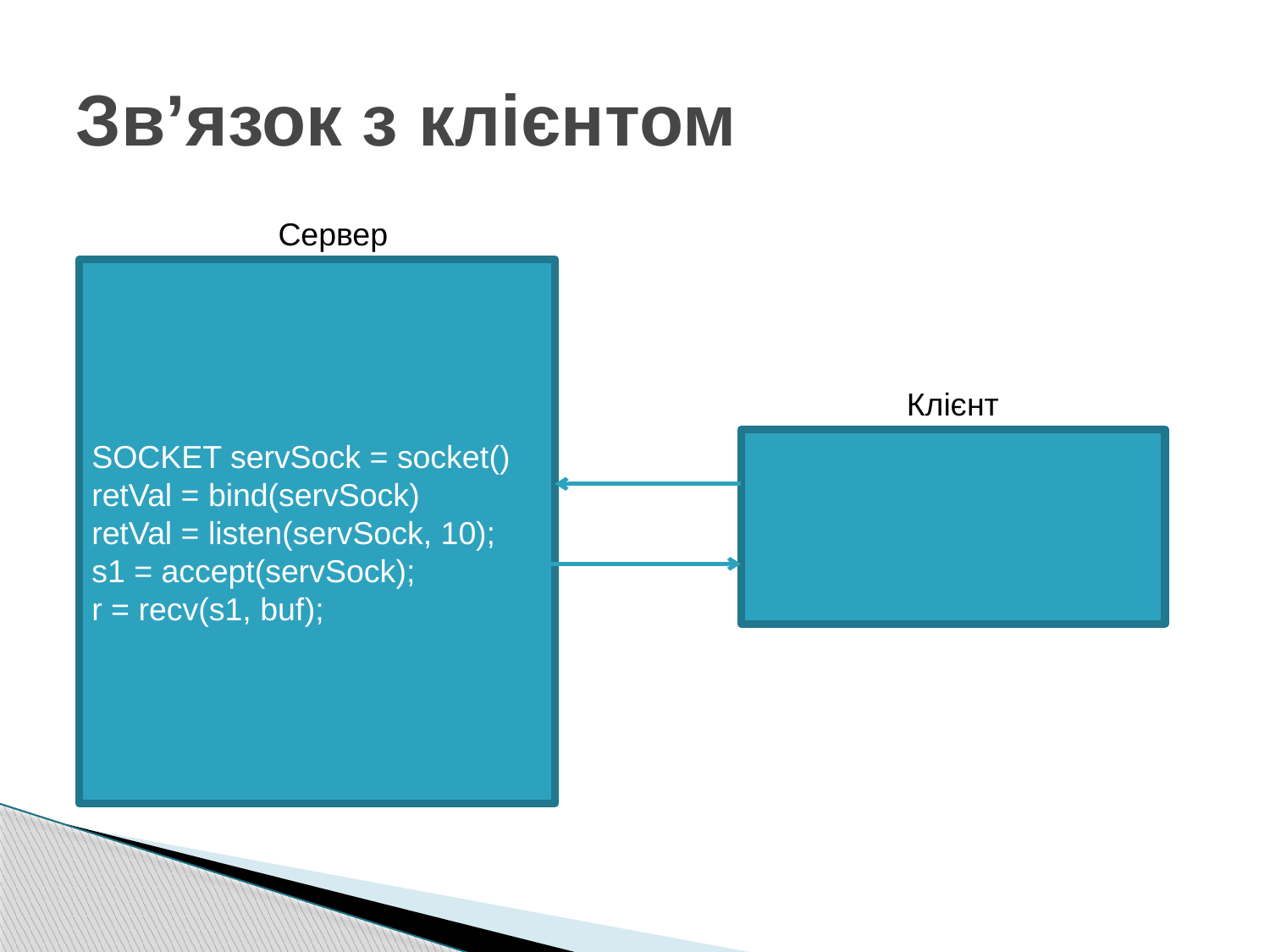

# Зв’язок з клієнтом
Сервер
SOCKET servSock = socket()
retVal = bind(servSock)
retVal = listen(servSock, 10);
s1 = accept(servSock);
r = recv(s1, buf);
Клієнт